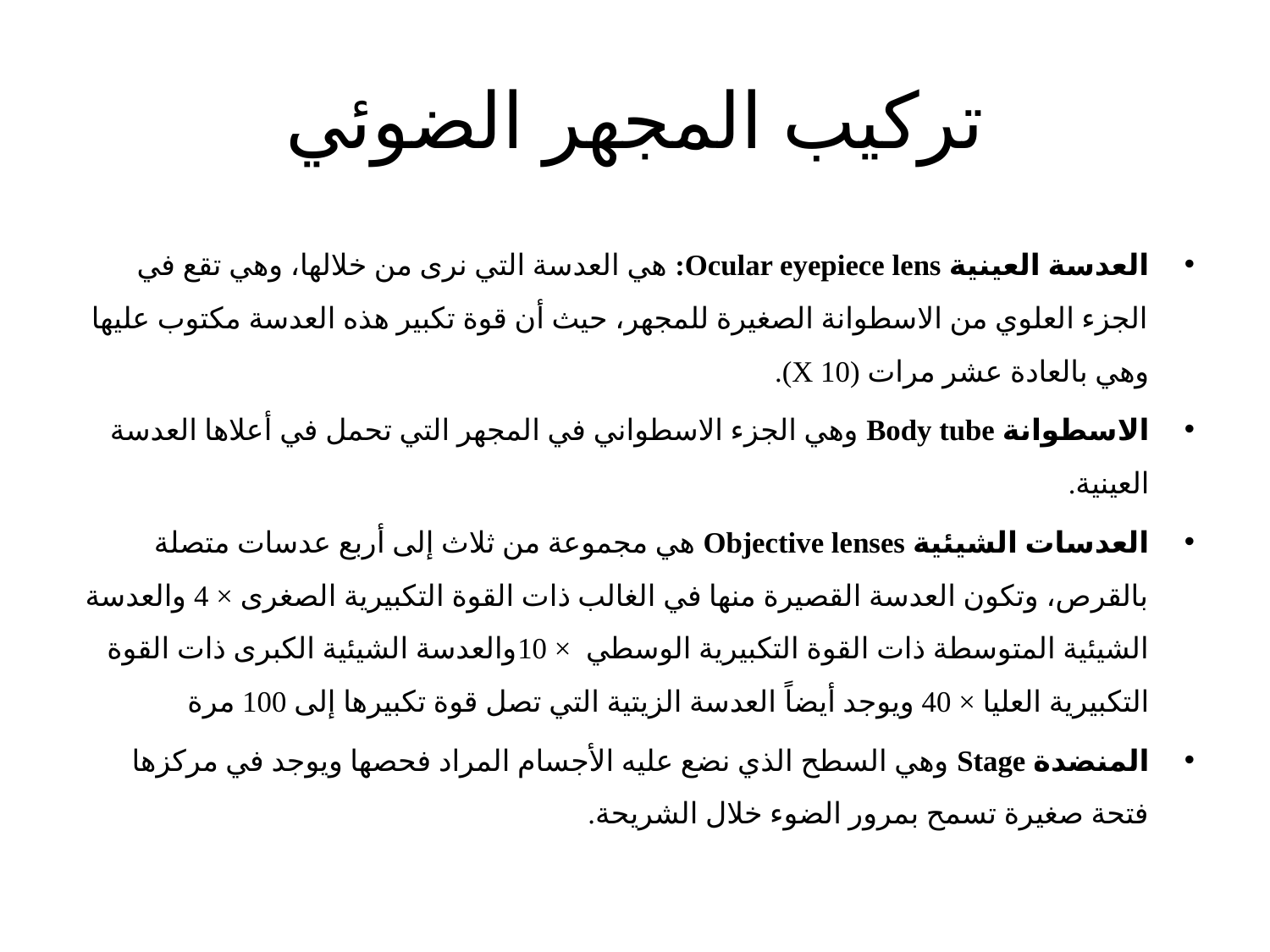

# تركيب المجهر الضوئي
العدسة العينية Ocular eyepiece lens: هي العدسة التي نرى من خلالها، وهي تقع في الجزء العلوي من الاسطوانة الصغيرة للمجهر، حيث أن قوة تكبير هذه العدسة مكتوب عليها وهي بالعادة عشر مرات (10 X).
الاسطوانة Body tube وهي الجزء الاسطواني في المجهر التي تحمل في أعلاها العدسة العينية.
العدسات الشيئية Objective lenses هي مجموعة من ثلاث إلى أربع عدسات متصلة بالقرص، وتكون العدسة القصيرة منها في الغالب ذات القوة التكبيرية الصغرى × 4 والعدسة الشيئية المتوسطة ذات القوة التكبيرية الوسطي  × 10والعدسة الشيئية الكبرى ذات القوة التكبيرية العليا × 40 ويوجد أيضاً العدسة الزيتية التي تصل قوة تكبيرها إلى 100 مرة
المنضدة Stage وهي السطح الذي نضع عليه الأجسام المراد فحصها ويوجد في مركزها فتحة صغيرة تسمح بمرور الضوء خلال الشريحة.